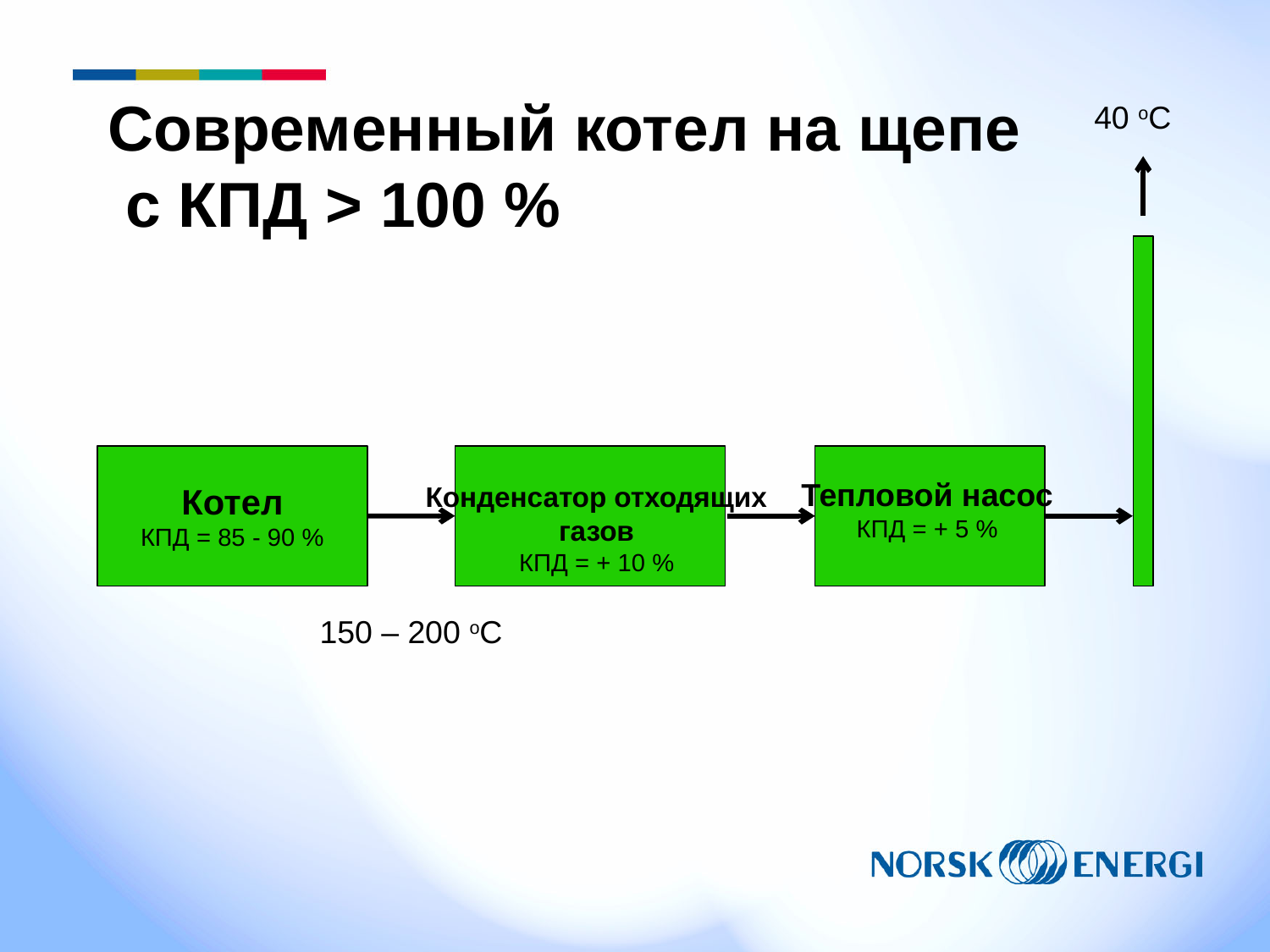

# Современный котел на щепе с КПД > 100 %
40 oC

Тепловой насос
КПД = + 5 %
Конденсатор отходящих газов
КПД = + 10 %
Котел
КПД = 85 - 90 %
150 – 200 oC